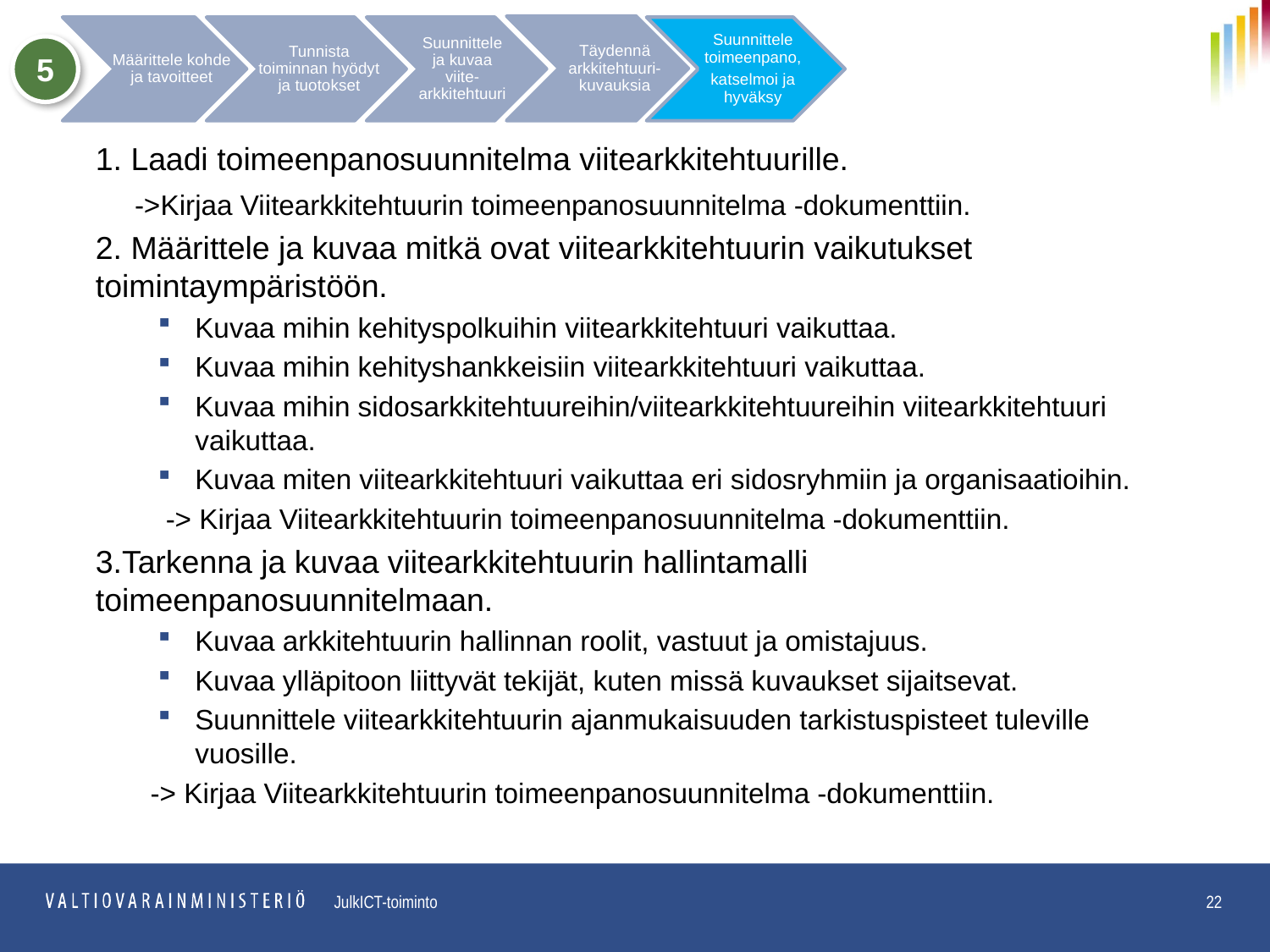

Tunnista toiminnan hyödyt ja tuotokset

Suunnittele toimeenpano,
katselmoi ja hyväksy

Määrittele kohde ja tavoitteet

Täydennä arkkitehtuuri-kuvauksia

Suunnittele ja kuvaa viite-arkkitehtuuri
5
1. Laadi toimeenpanosuunnitelma viitearkkitehtuurille.
     ->Kirjaa Viitearkkitehtuurin toimeenpanosuunnitelma -dokumenttiin.
2. Määrittele ja kuvaa mitkä ovat viitearkkitehtuurin vaikutukset toimintaympäristöön.
Kuvaa mihin kehityspolkuihin viitearkkitehtuuri vaikuttaa.
Kuvaa mihin kehityshankkeisiin viitearkkitehtuuri vaikuttaa.
Kuvaa mihin sidosarkkitehtuureihin/viitearkkitehtuureihin viitearkkitehtuuri vaikuttaa.
Kuvaa miten viitearkkitehtuuri vaikuttaa eri sidosryhmiin ja organisaatioihin.
 -> Kirjaa Viitearkkitehtuurin toimeenpanosuunnitelma -dokumenttiin.
3.Tarkenna ja kuvaa viitearkkitehtuurin hallintamalli toimeenpanosuunnitelmaan.
Kuvaa arkkitehtuurin hallinnan roolit, vastuut ja omistajuus.
Kuvaa ylläpitoon liittyvät tekijät, kuten missä kuvaukset sijaitsevat.
Suunnittele viitearkkitehtuurin ajanmukaisuuden tarkistuspisteet tuleville vuosille.
       -> Kirjaa Viitearkkitehtuurin toimeenpanosuunnitelma -dokumenttiin.

22